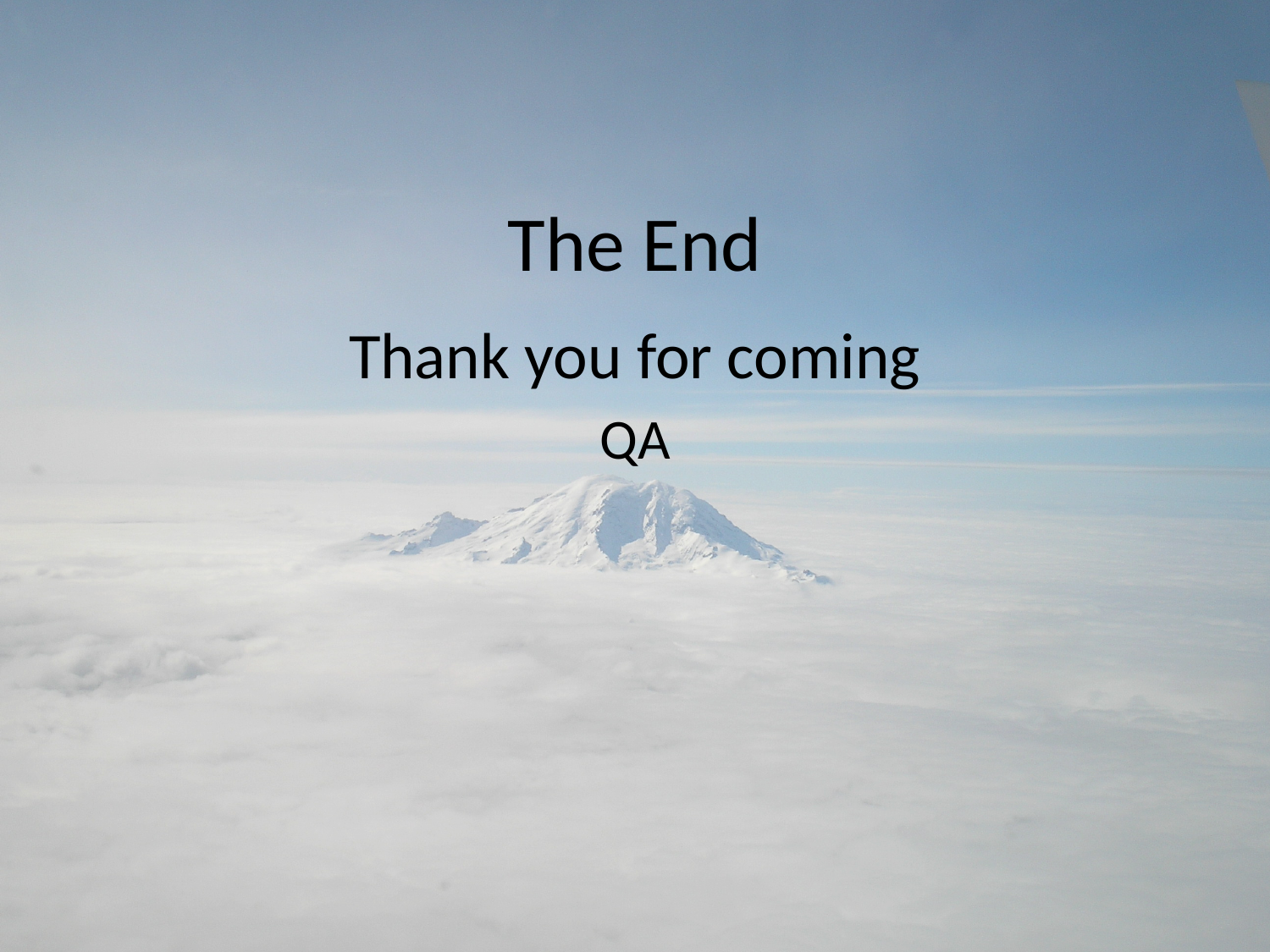

# The End
Thank you for coming
QA